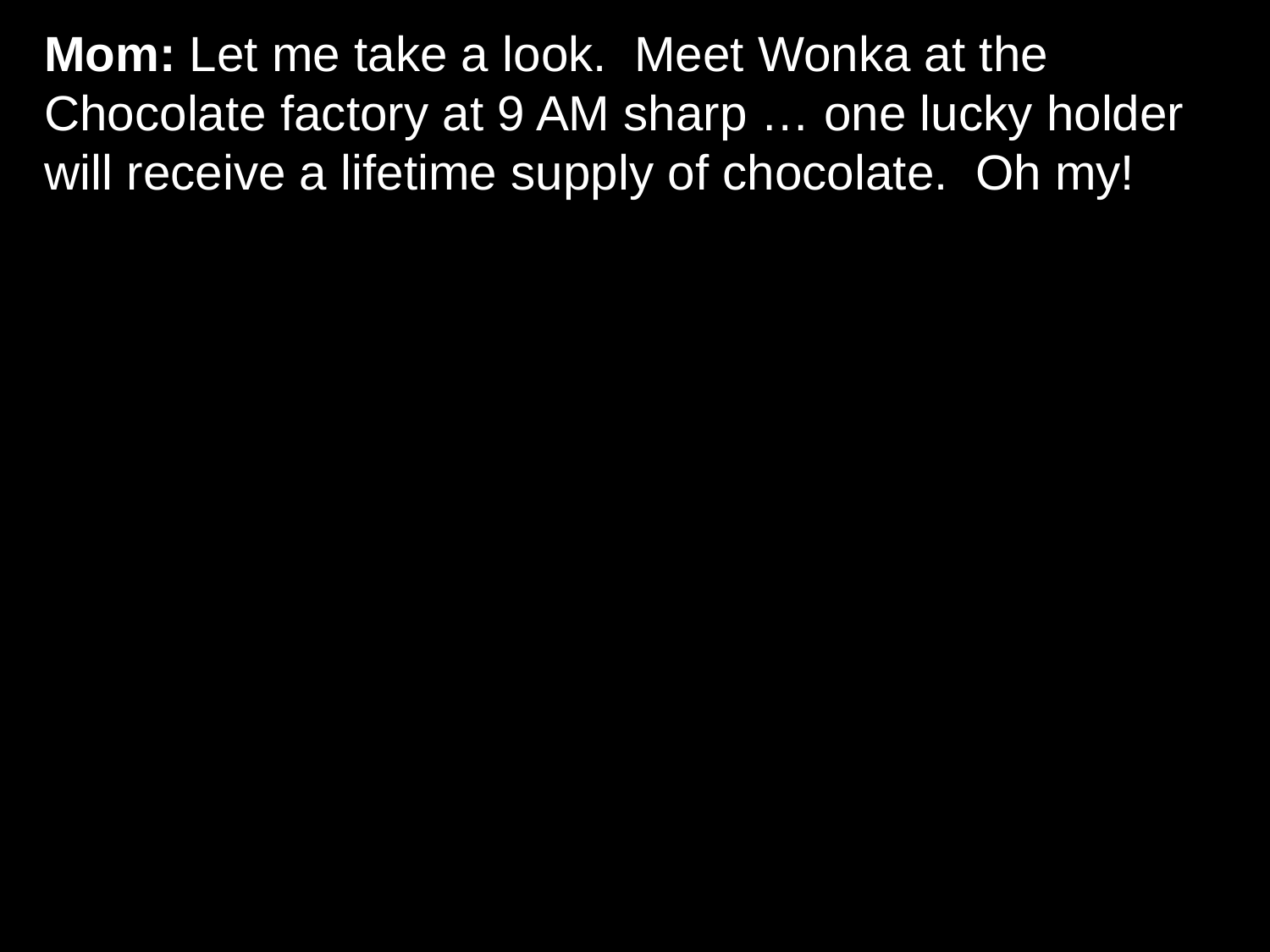

# Mom: Let me take a look.  Meet Wonka at the Chocolate factory at 9 AM sharp … one lucky holder will receive a lifetime supply of chocolate.  Oh my!